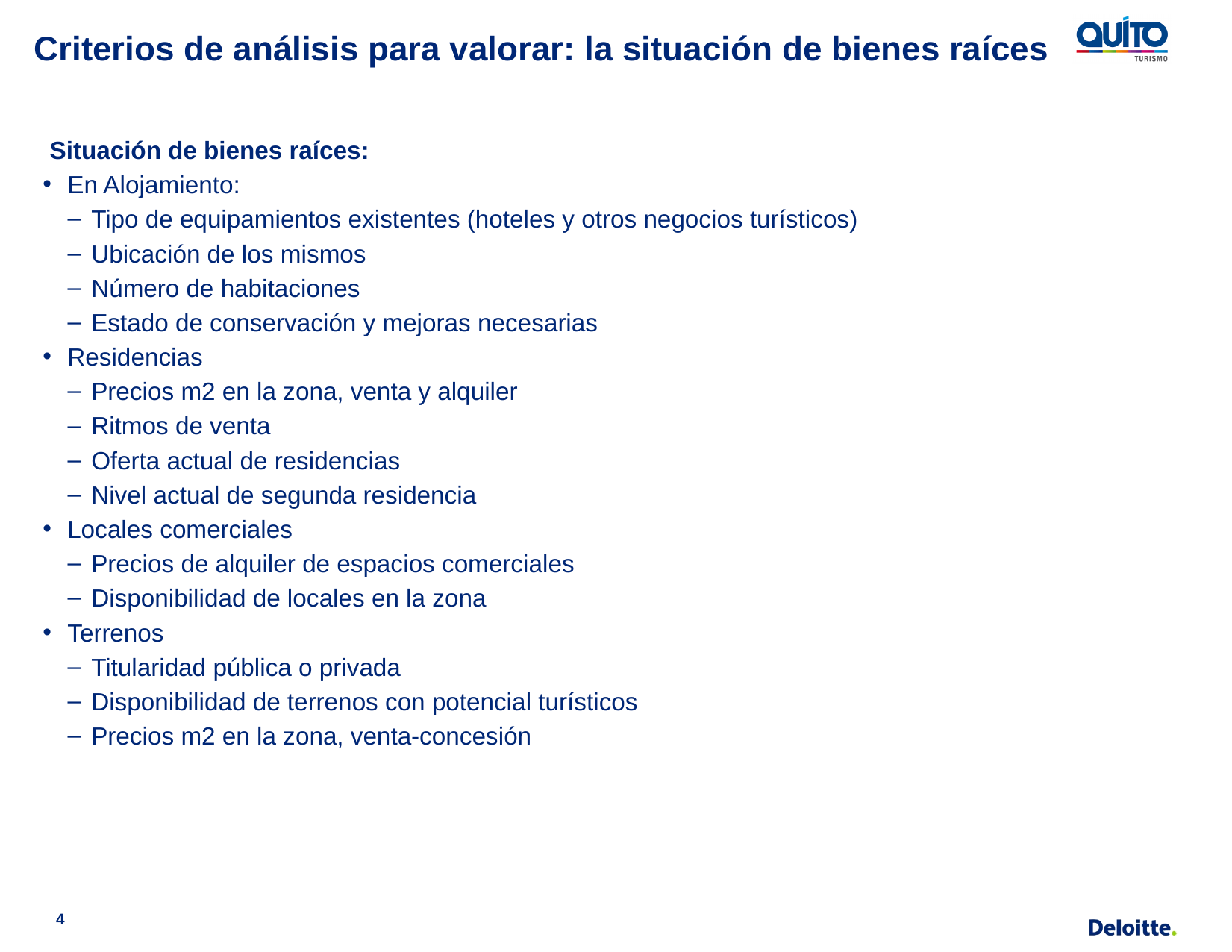

# Criterios de análisis para valorar: la situación de bienes raíces
 Situación de bienes raíces:
En Alojamiento:
Tipo de equipamientos existentes (hoteles y otros negocios turísticos)
Ubicación de los mismos
Número de habitaciones
Estado de conservación y mejoras necesarias
Residencias
Precios m2 en la zona, venta y alquiler
Ritmos de venta
Oferta actual de residencias
Nivel actual de segunda residencia
Locales comerciales
Precios de alquiler de espacios comerciales
Disponibilidad de locales en la zona
Terrenos
Titularidad pública o privada
Disponibilidad de terrenos con potencial turísticos
Precios m2 en la zona, venta-concesión
4